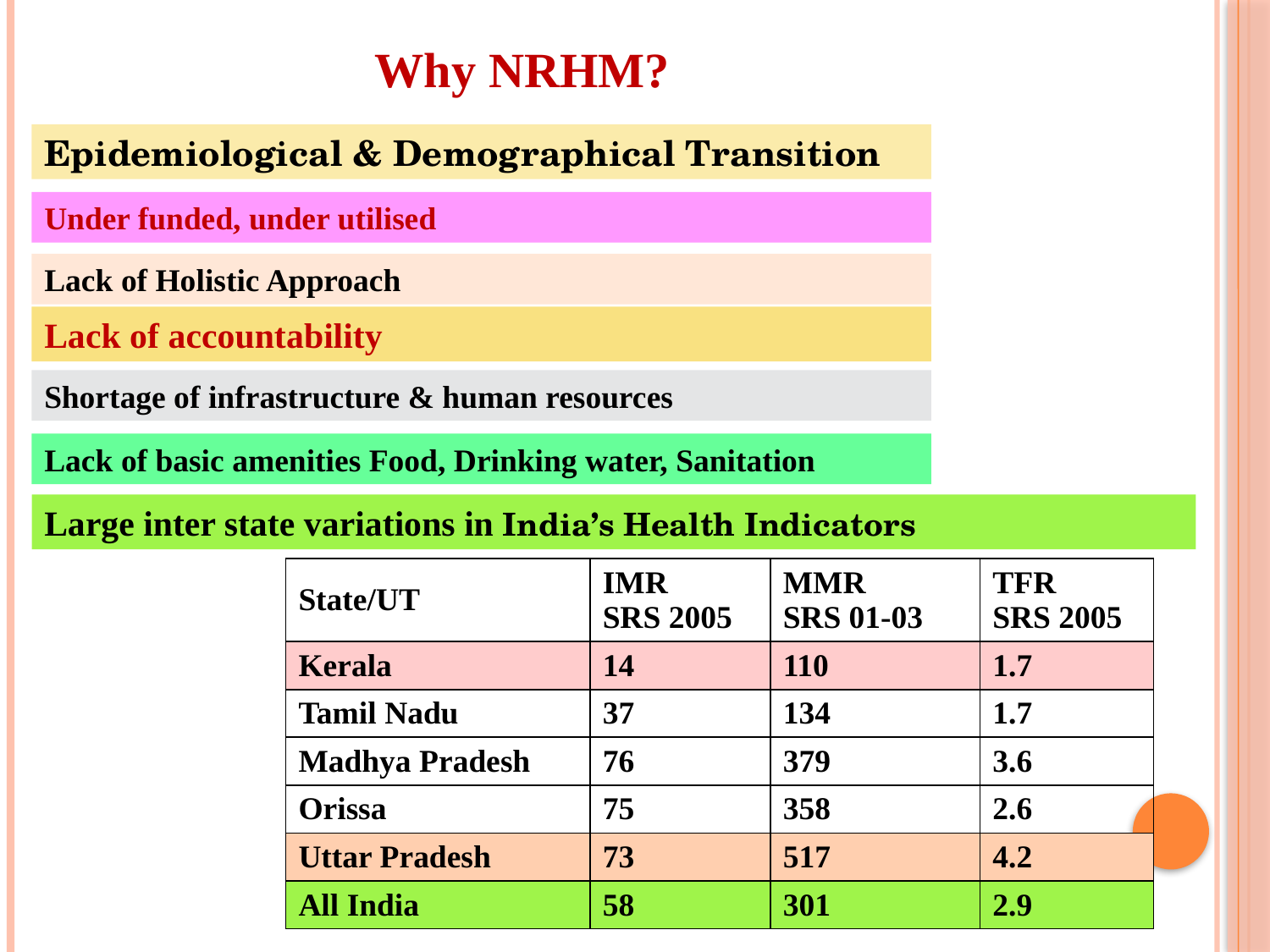

Why NRHM?
Epidemiological & Demographical Transition
Under funded, under utilised
Lack of Holistic Approach
Lack of accountability
Shortage of infrastructure & human resources
Lack of basic amenities Food, Drinking water, Sanitation
Large inter state variations in India’s Health Indicators
| State/UT | IMR SRS 2005 | MMR SRS 01-03 | TFR SRS 2005 |
| --- | --- | --- | --- |
| Kerala | 14 | 110 | 1.7 |
| Tamil Nadu | 37 | 134 | 1.7 |
| Madhya Pradesh | 76 | 379 | 3.6 |
| Orissa | 75 | 358 | 2.6 |
| Uttar Pradesh | 73 | 517 | 4.2 |
| All India | 58 | 301 | 2.9 |